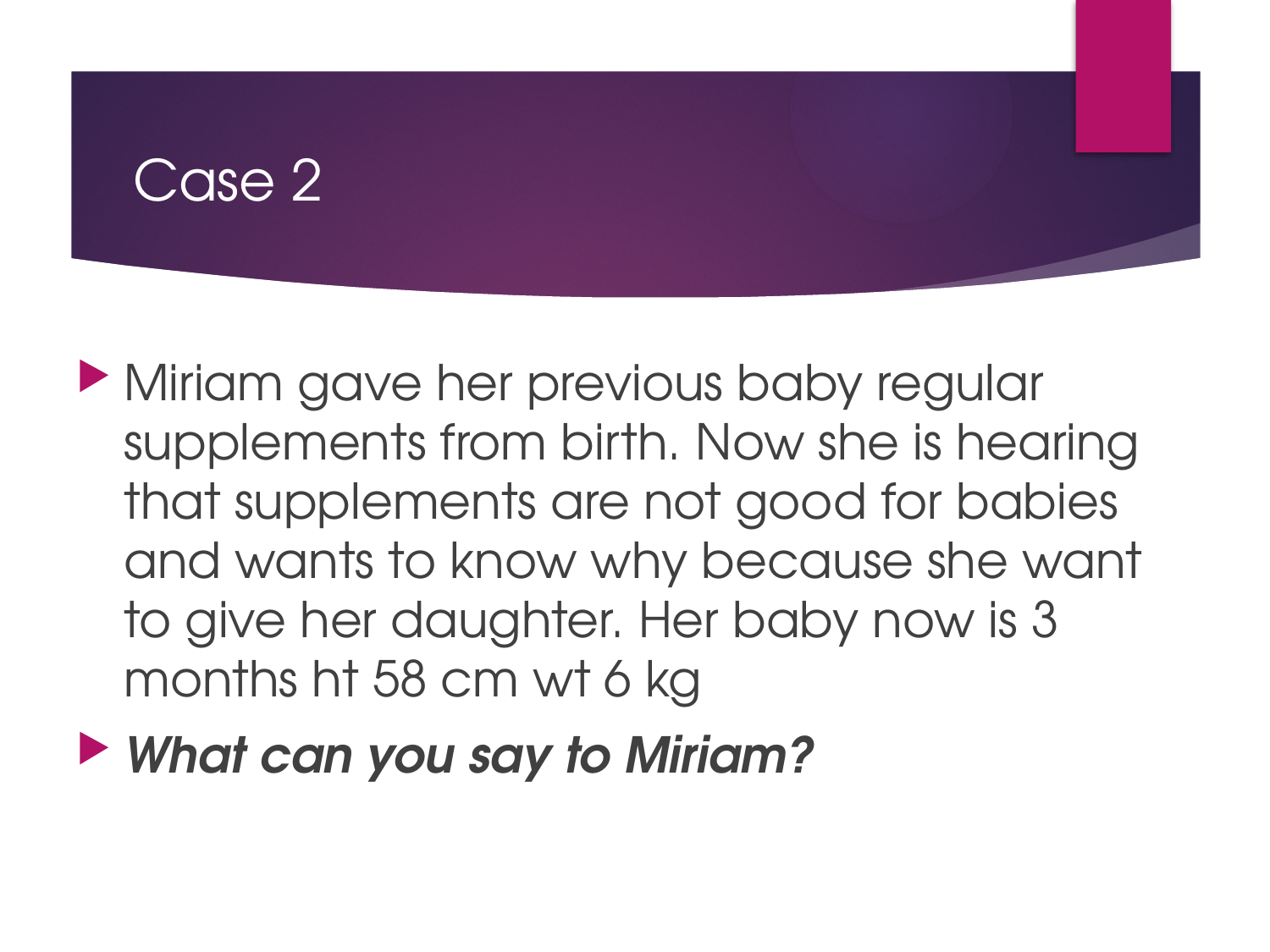

# Case 2
Miriam gave her previous baby regular supplements from birth. Now she is hearing that supplements are not good for babies and wants to know why because she want to give her daughter. Her baby now is 3 months ht 58 cm wt 6 kg
What can you say to Miriam?